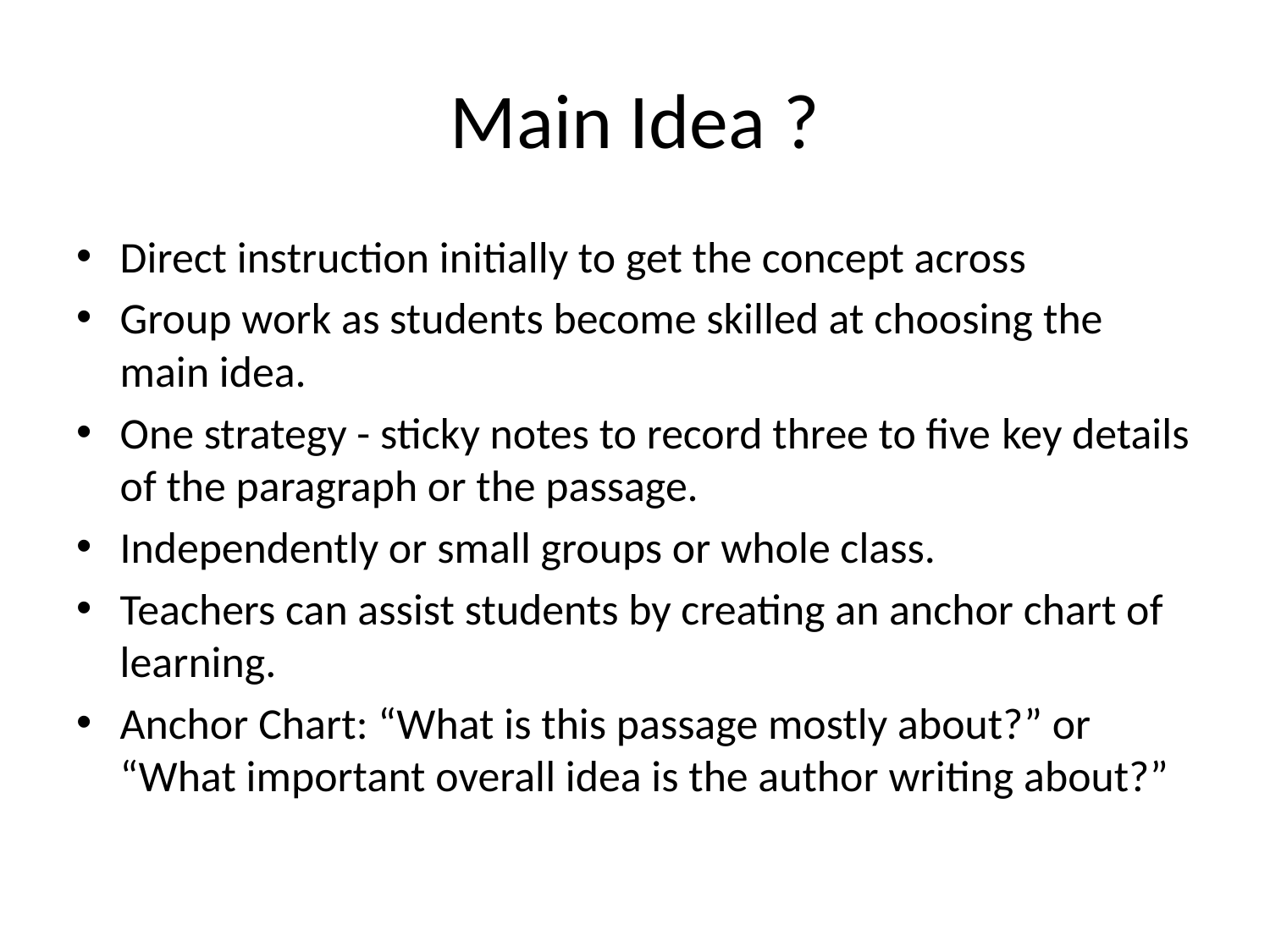

# Main Idea ?
Direct instruction initially to get the concept across
Group work as students become skilled at choosing the main idea.
One strategy - sticky notes to record three to five key details of the paragraph or the passage.
Independently or small groups or whole class.
Teachers can assist students by creating an anchor chart of learning.
Anchor Chart: “What is this passage mostly about?” or “What important overall idea is the author writing about?”